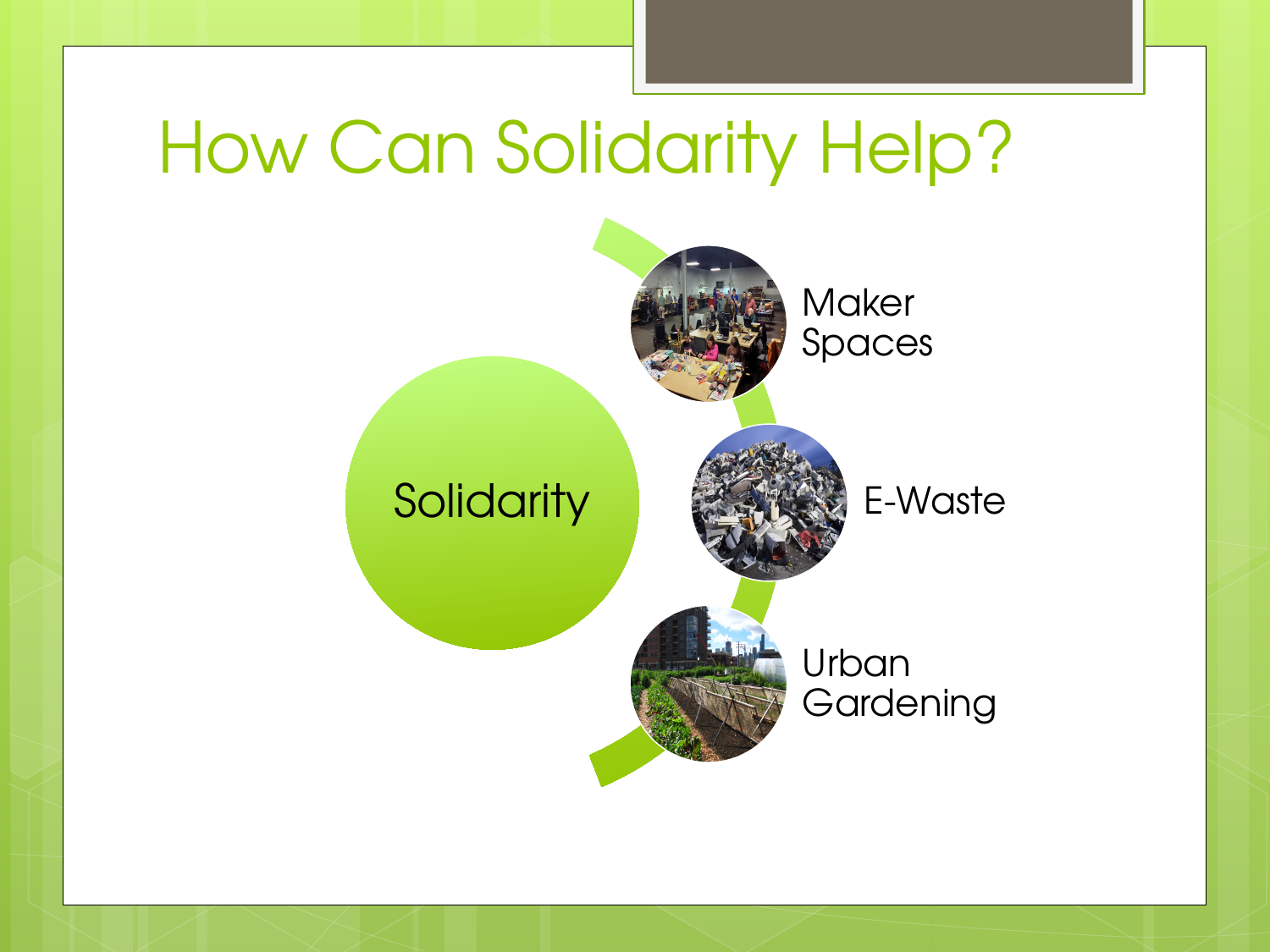

# How Can Solidarity Help?
Solidarity
Maker Spaces
E-Waste
Urban Gardening